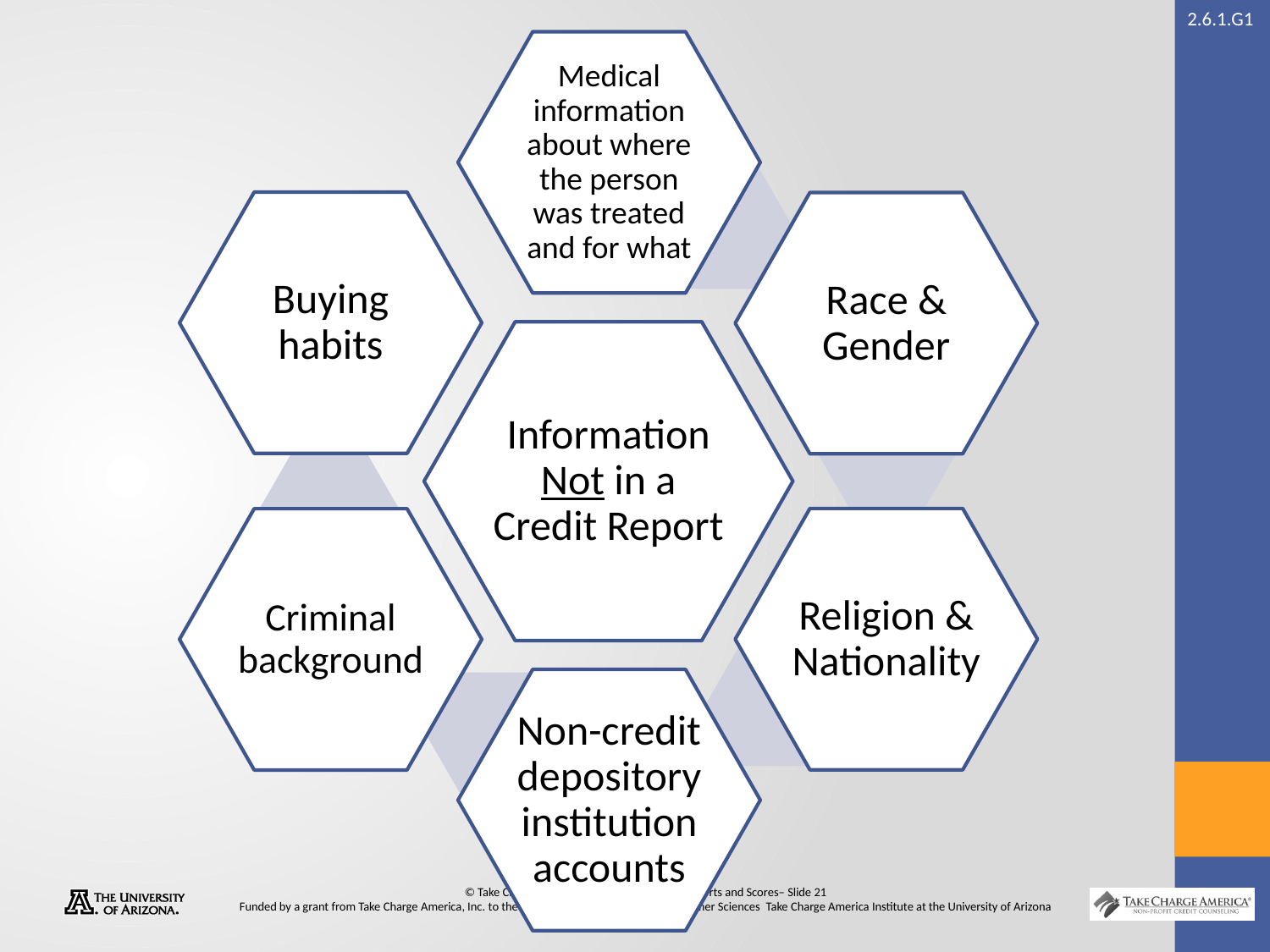

Information Not in a Credit Report
Medical information about where the person was treated and for what
Race & Gender
Religion & Nationality
Non-credit depository institution accounts
Criminal background
Buying habits